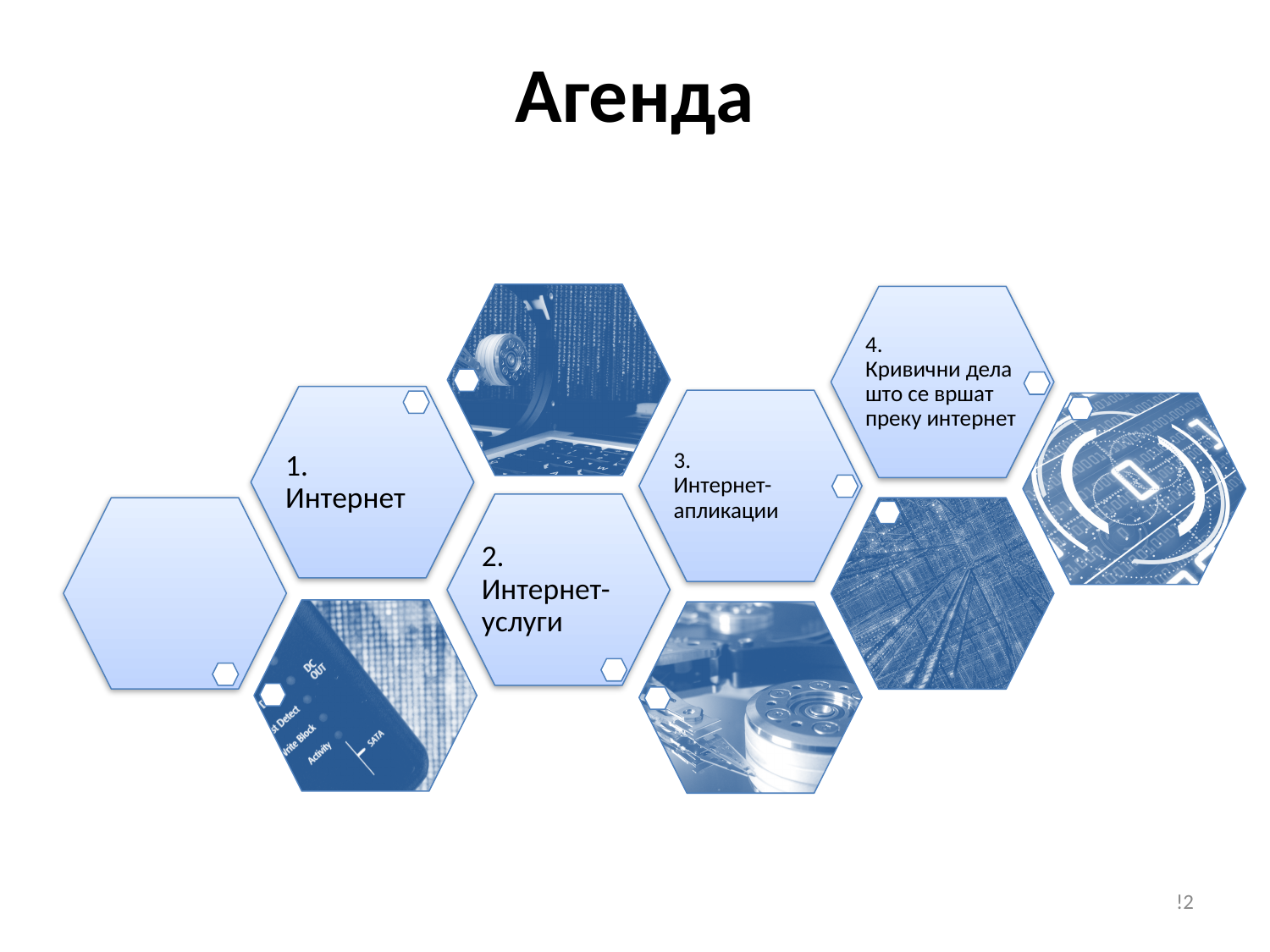

# Агенда

1.
Интернет
2.
Интернет-услуги
3.
Интернет-апликации
4.
Кривични дела што се вршат преку интернет
!2